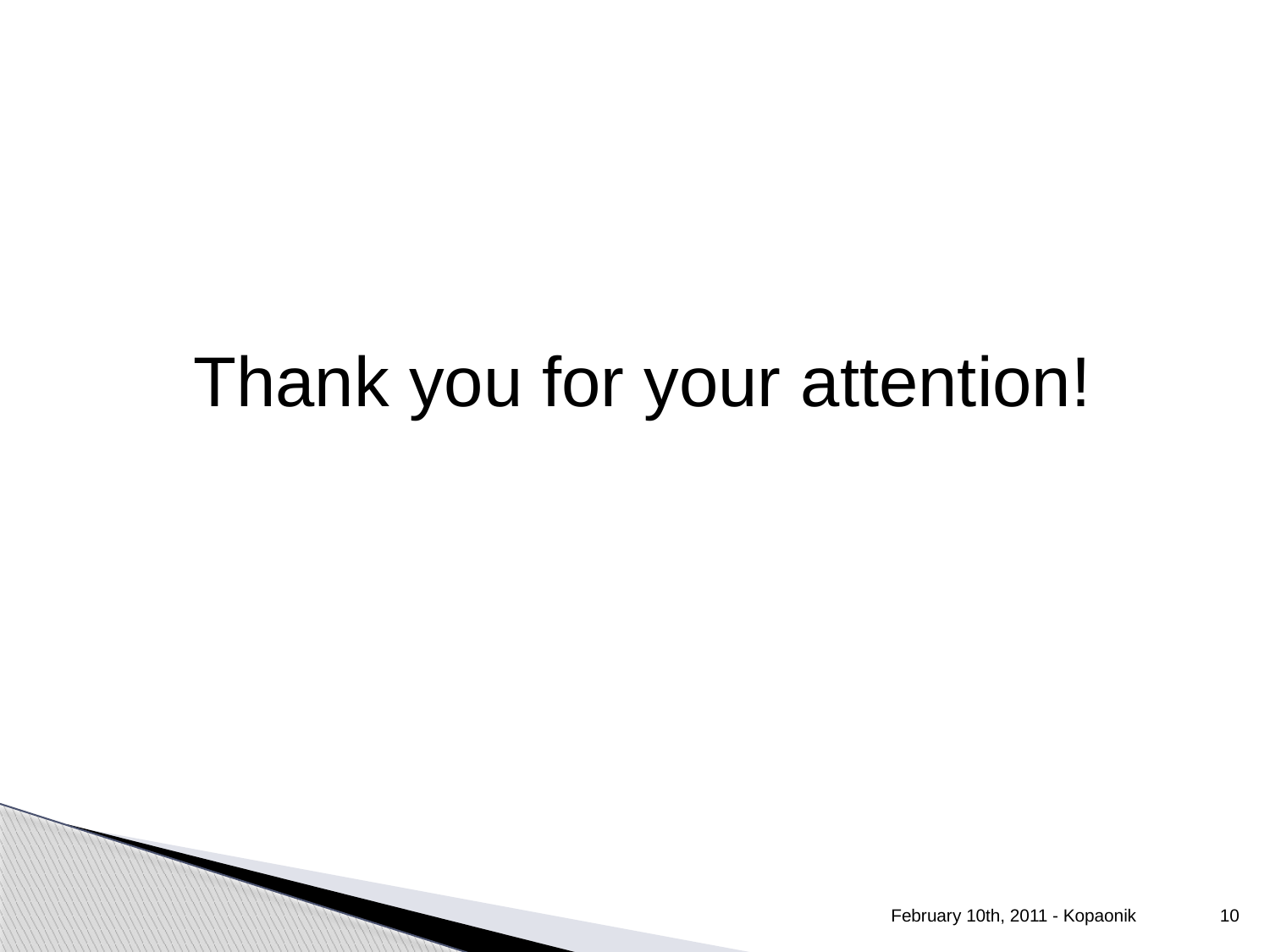

Thank you for your attention!
February 10th, 2011 - Kopaonik
10